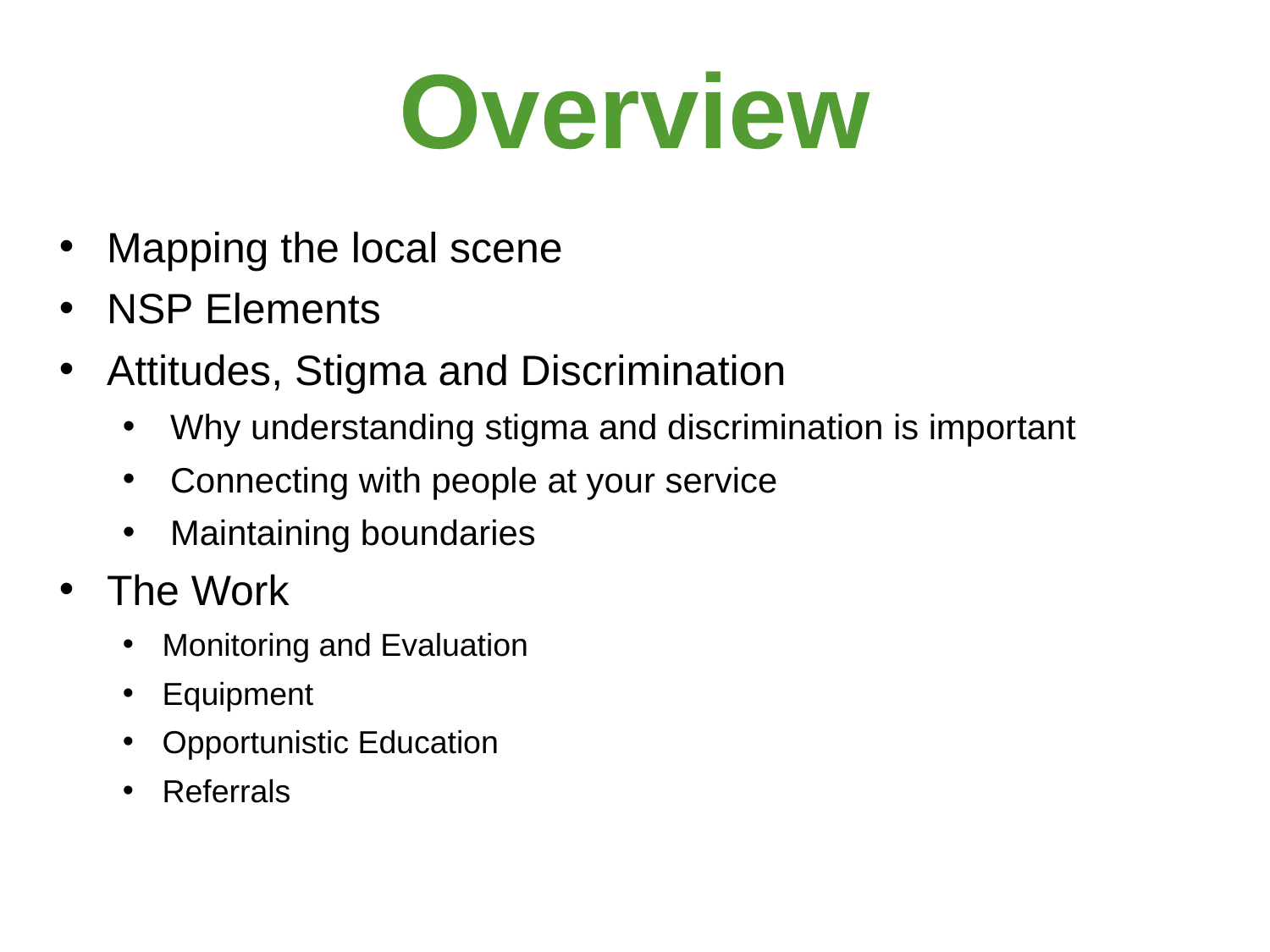

# Overview
Mapping the local scene
NSP Elements
Attitudes, Stigma and Discrimination
Why understanding stigma and discrimination is important
Connecting with people at your service
Maintaining boundaries
The Work
Monitoring and Evaluation
Equipment
Opportunistic Education
Referrals